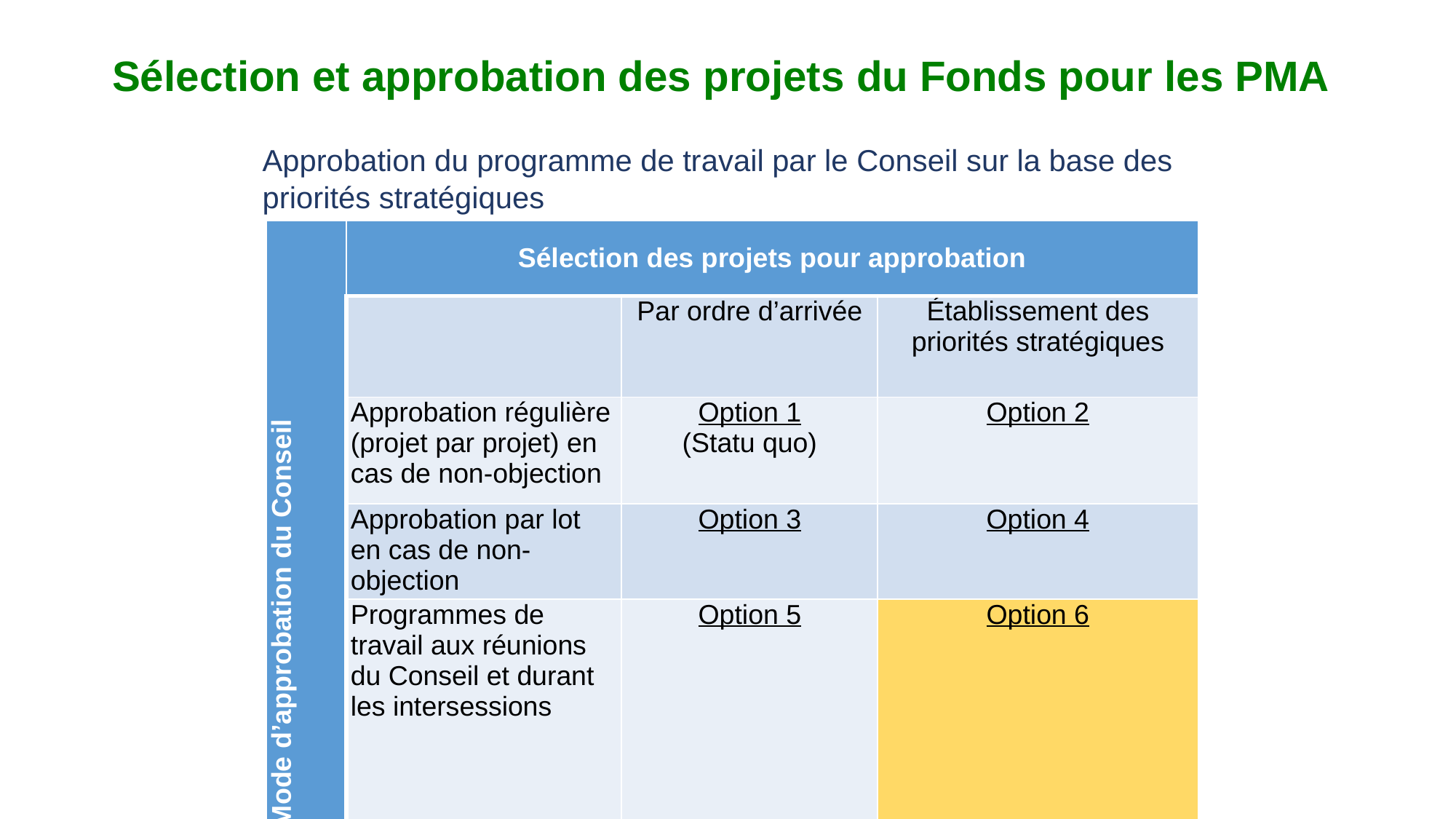

Sélection et approbation des projets du Fonds pour les PMA
Approbation du programme de travail par le Conseil sur la base des priorités stratégiques
| Mode d’approbation du Conseil | Sélection des projets pour approbation |  |  |
| --- | --- | --- | --- |
|  |  | Par ordre d’arrivée | Établissement des priorités stratégiques |
|  | Approbation régulière (projet par projet) en cas de non-objection | Option 1 (Statu quo) | Option 2 |
|  | Approbation par lot en cas de non-objection | Option 3 | Option 4 |
|  | Programmes de travail aux réunions du Conseil et durant les intersessions | Option 5 | Option 6 |